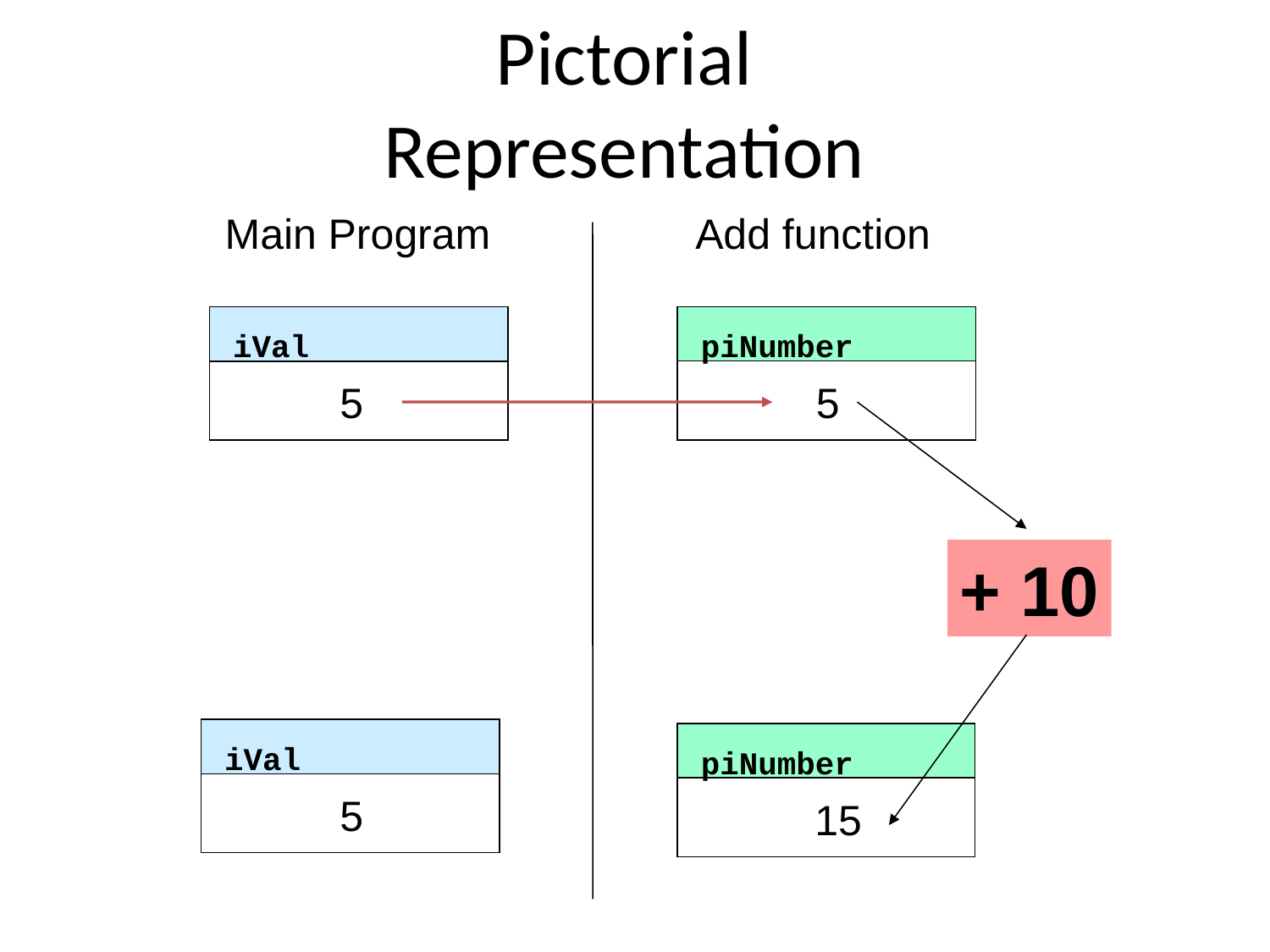

# Pictorial Representation
Main Program
Add function

iVal

piNumber
5
5

+ 10

iVal

piNumber
5
15